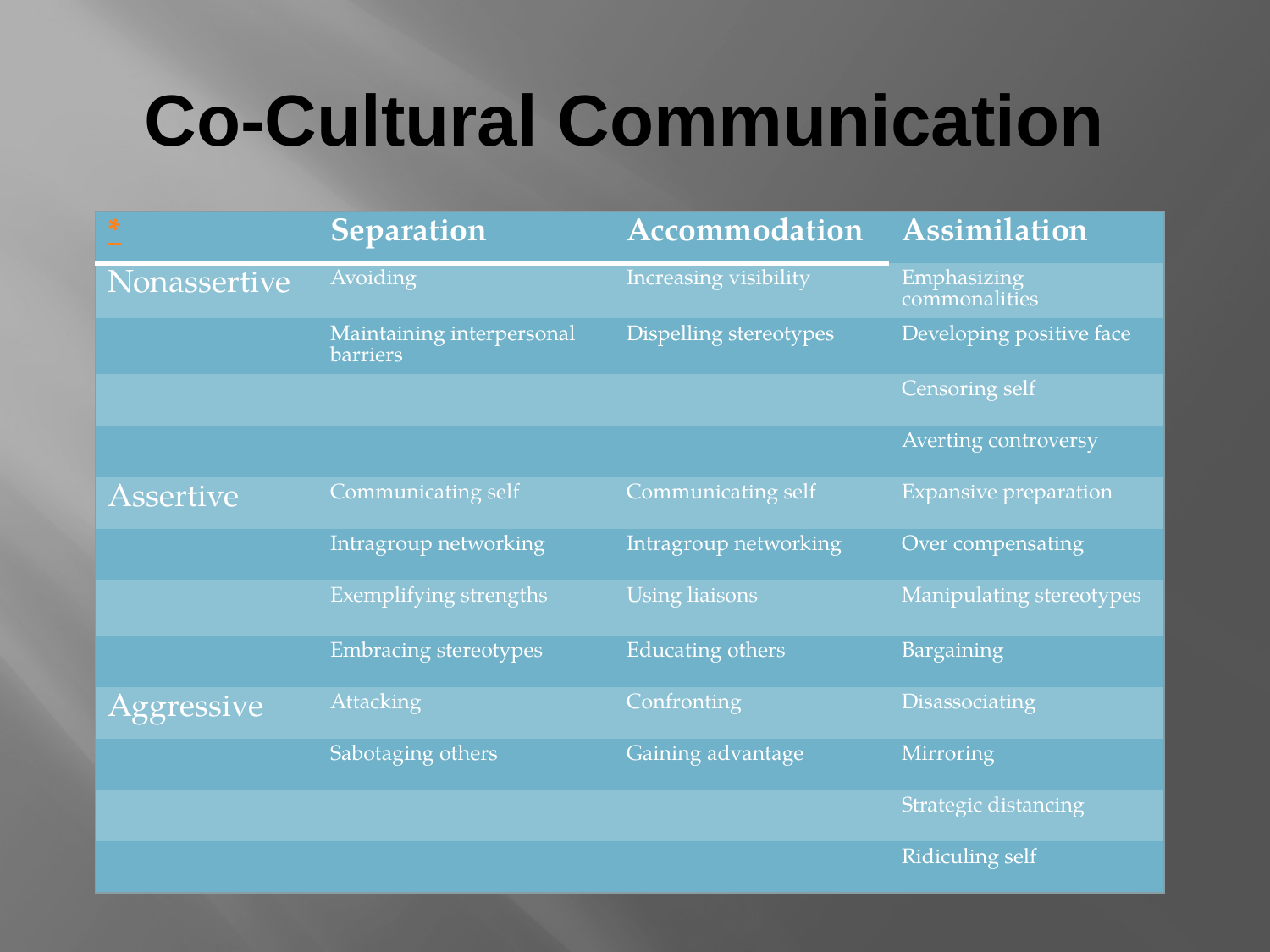

# Co-Cultural Communication
| \* | Separation | Accommodation | Assimilation |
| --- | --- | --- | --- |
| Nonassertive | Avoiding | Increasing visibility | Emphasizing commonalities |
|  | Maintaining interpersonal barriers | Dispelling stereotypes | Developing positive face |
|  |  |  | Censoring self |
|  |  |  | Averting controversy |
| Assertive | Communicating self | Communicating self | Expansive preparation |
|  | Intragroup networking | Intragroup networking | Over compensating |
|  | Exemplifying strengths | Using liaisons | Manipulating stereotypes |
|  | Embracing stereotypes | Educating others | Bargaining |
| Aggressive | Attacking | Confronting | Disassociating |
|  | Sabotaging others | Gaining advantage | Mirroring |
|  |  |  | Strategic distancing |
|  |  |  | Ridiculing self |